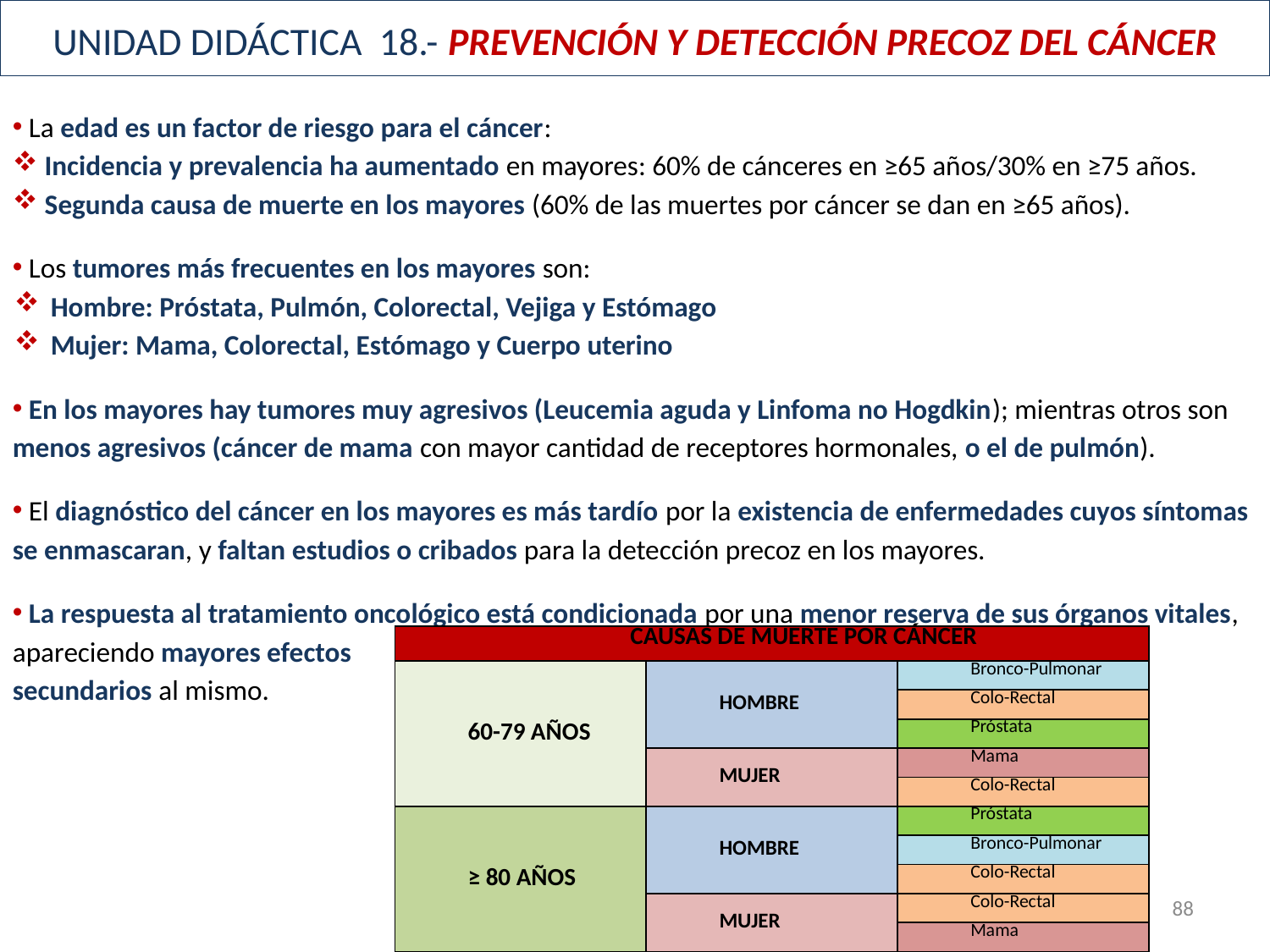

# UNIDAD DIDÁCTICA  18.- PREVENCIÓN Y DETECCIÓN PRECOZ DEL CÁNCER

 La edad es un factor de riesgo para el cáncer:
 Incidencia y prevalencia ha aumentado en mayores: 60% de cánceres en ≥65 años/30% en ≥75 años.
 Segunda causa de muerte en los mayores (60% de las muertes por cáncer se dan en ≥65 años).

 Los tumores más frecuentes en los mayores son:
 Hombre: Próstata, Pulmón, Colorectal, Vejiga y Estómago
 Mujer: Mama, Colorectal, Estómago y Cuerpo uterino

 En los mayores hay tumores muy agresivos (Leucemia aguda y Linfoma no Hogdkin); mientras otros son menos agresivos (cáncer de mama con mayor cantidad de receptores hormonales, o el de pulmón).

 El diagnóstico del cáncer en los mayores es más tardío por la existencia de enfermedades cuyos síntomas se enmascaran, y faltan estudios o cribados para la detección precoz en los mayores.

 La respuesta al tratamiento oncológico está condicionada por una menor reserva de sus órganos vitales, apareciendo mayores efectos
secundarios al mismo.

| CAUSAS DE MUERTE POR CÁNCER |  |  |
| --- | --- | --- |
| 60-79 AÑOS | HOMBRE | Bronco-Pulmonar |
|  |  | Colo-Rectal |
|  |  | Próstata |
|  | MUJER | Mama |
|  |  | Colo-Rectal |
| ≥ 80 AÑOS | HOMBRE | Próstata |
|  |  | Bronco-Pulmonar |
|  |  | Colo-Rectal |
|  | MUJER | Colo-Rectal |
|  |  | Mama |
88